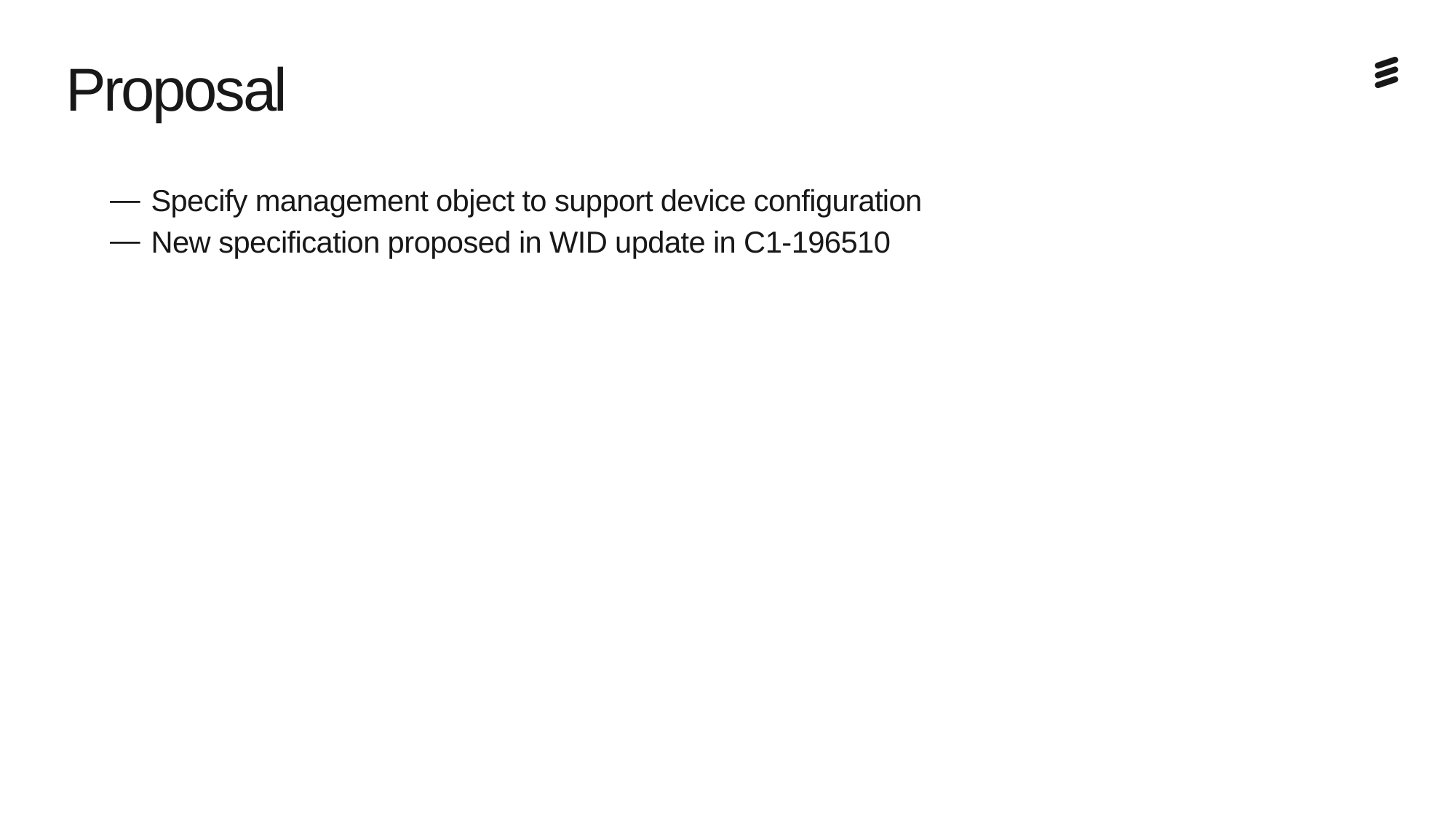

# Proposal
Specify management object to support device configuration
New specification proposed in WID update in C1-196510